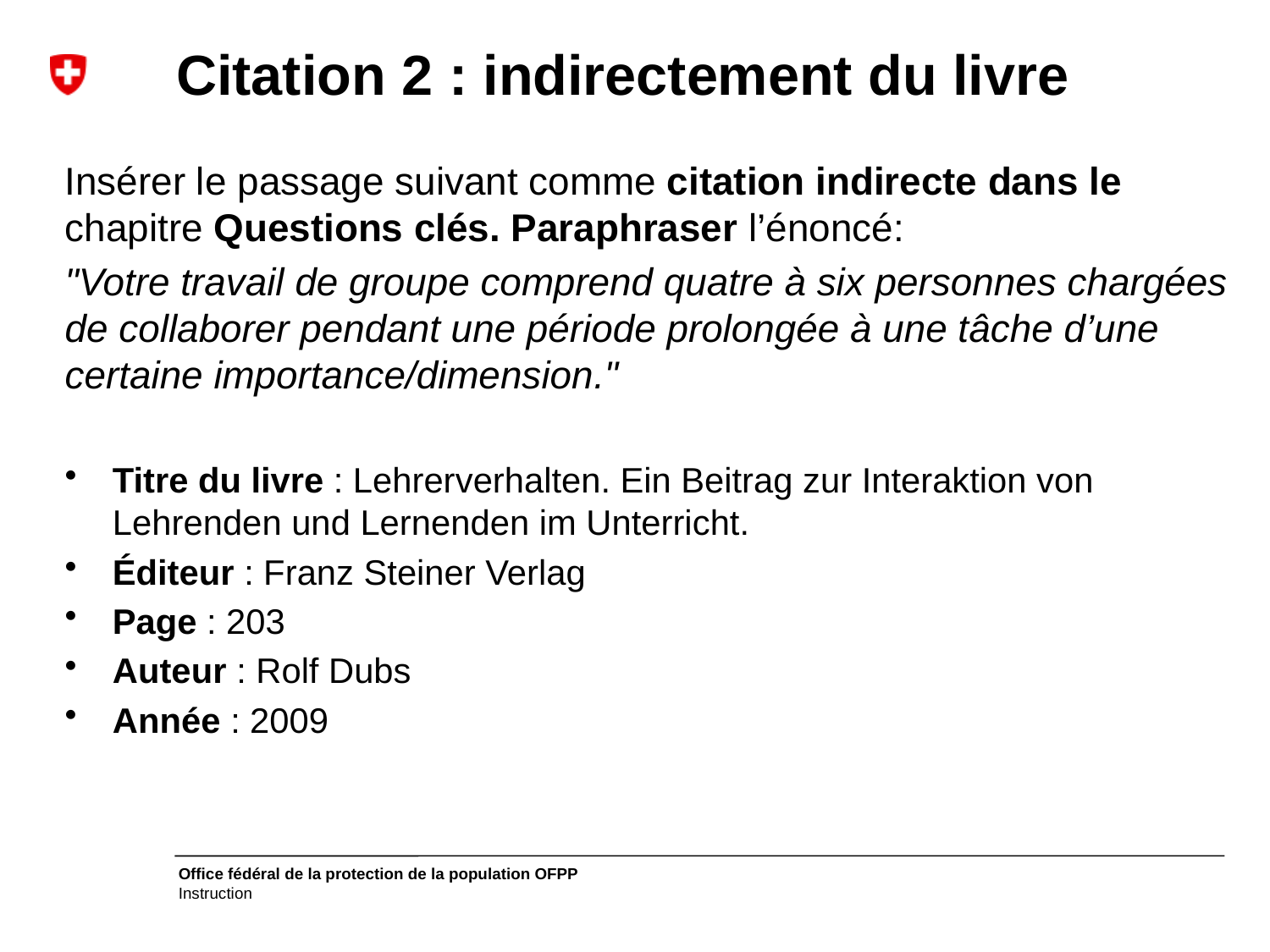

# Citation 2 : indirectement du livre
Insérer le passage suivant comme citation indirecte dans le chapitre Questions clés. Paraphraser l’énoncé:
"Votre travail de groupe comprend quatre à six personnes chargées de collaborer pendant une période prolongée à une tâche d’une certaine importance/dimension."

Titre du livre : Lehrerverhalten. Ein Beitrag zur Interaktion von Lehrenden und Lernenden im Unterricht.
Éditeur : Franz Steiner Verlag
Page : 203
Auteur : Rolf Dubs
Année : 2009